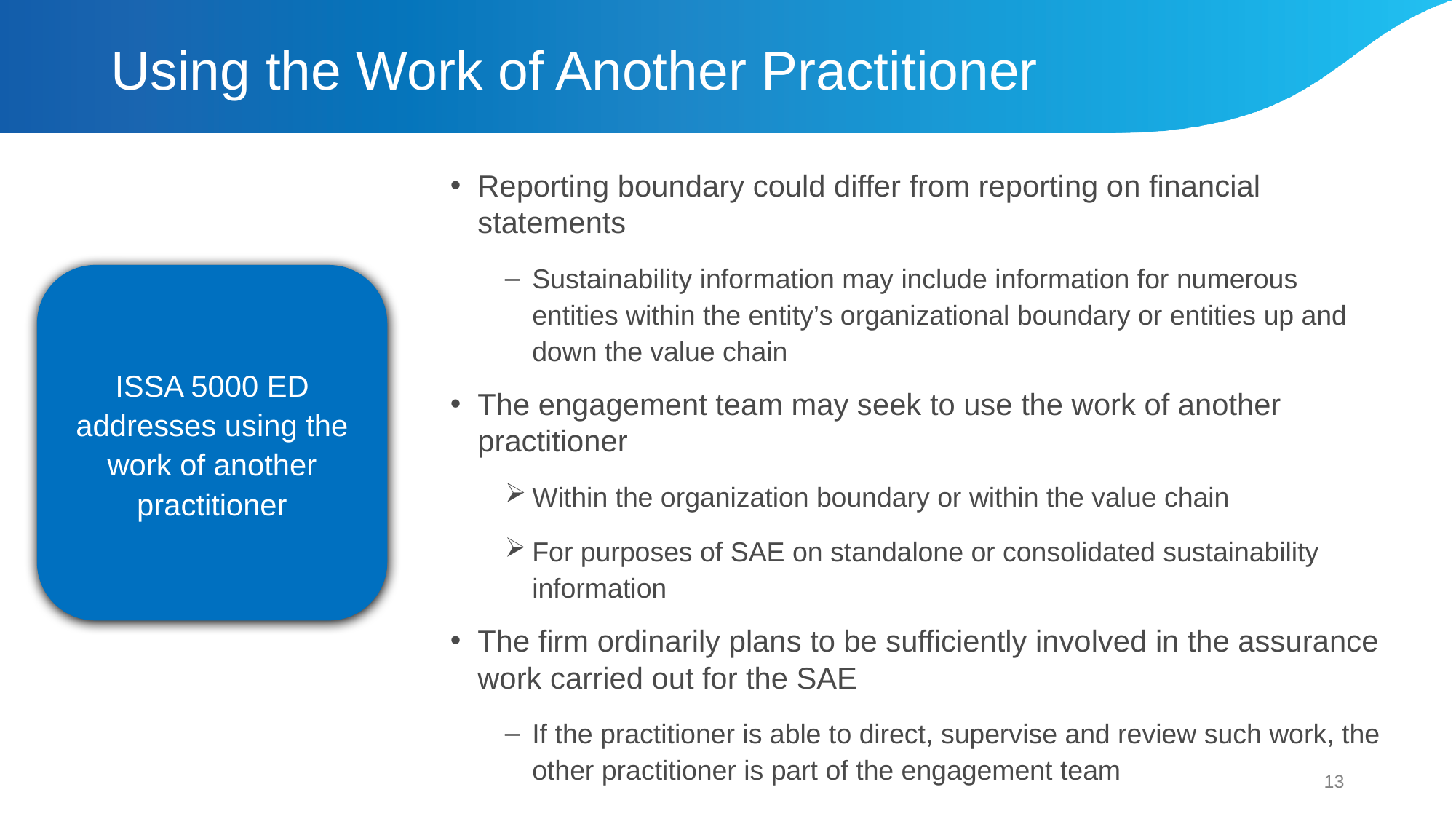

# Using the Work of Another Practitioner
Reporting boundary could differ from reporting on financial statements
Sustainability information may include information for numerous entities within the entity’s organizational boundary or entities up and down the value chain
The engagement team may seek to use the work of another practitioner
Within the organization boundary or within the value chain
For purposes of SAE on standalone or consolidated sustainability information
The firm ordinarily plans to be sufficiently involved in the assurance work carried out for the SAE
If the practitioner is able to direct, supervise and review such work, the other practitioner is part of the engagement team
ISSA 5000 ED addresses using the work of another practitioner
13